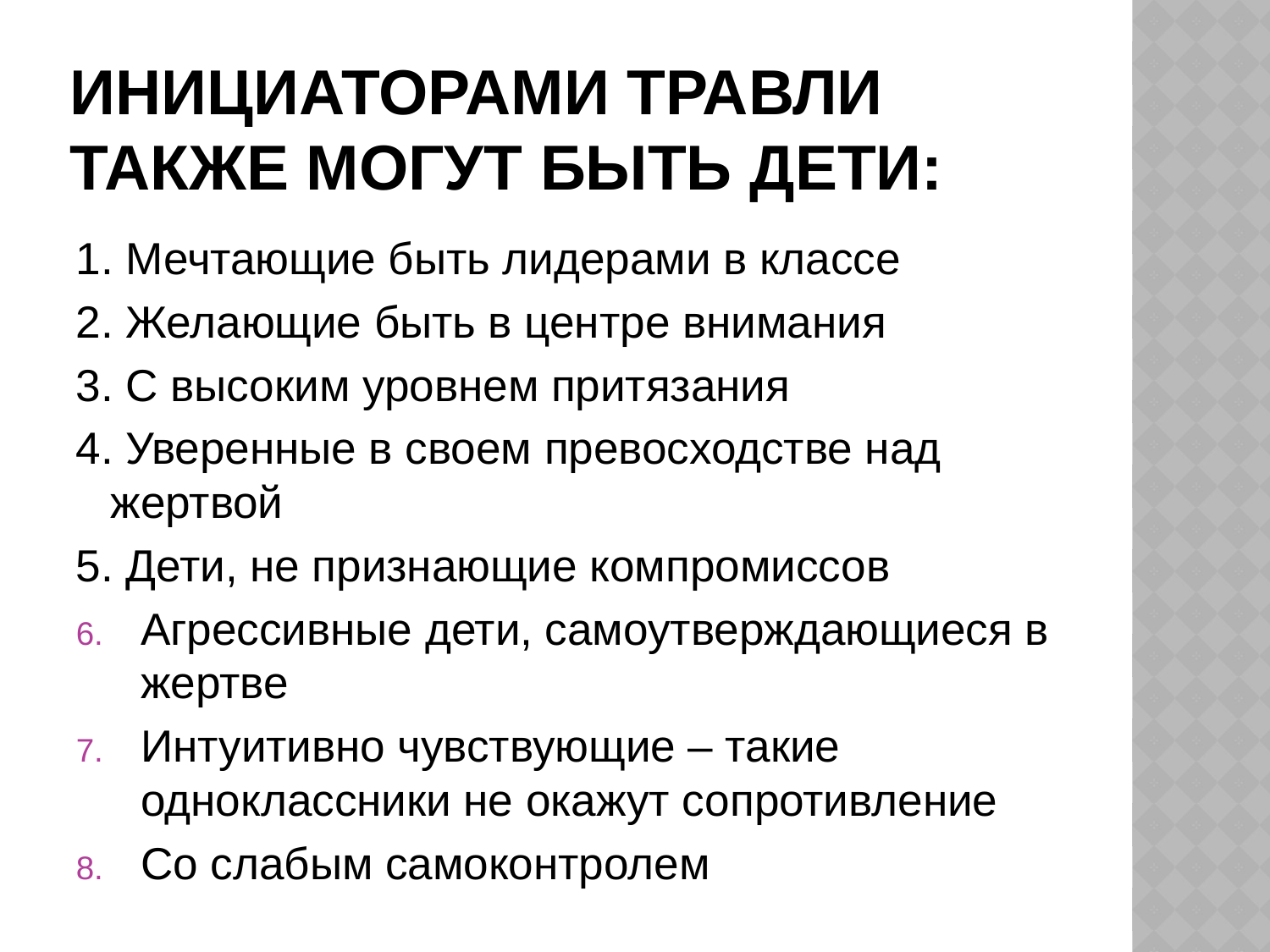

# Инициаторами травли также могут быть дети:
1. Мечтающие быть лидерами в классе
2. Желающие быть в центре внимания
3. С высоким уровнем притязания
4. Уверенные в своем превосходстве над жертвой
5. Дети, не признающие компромиссов
Агрессивные дети, самоутверждающиеся в жертве
Интуитивно чувствующие – такие одноклассники не окажут сопротивление
Со слабым самоконтролем